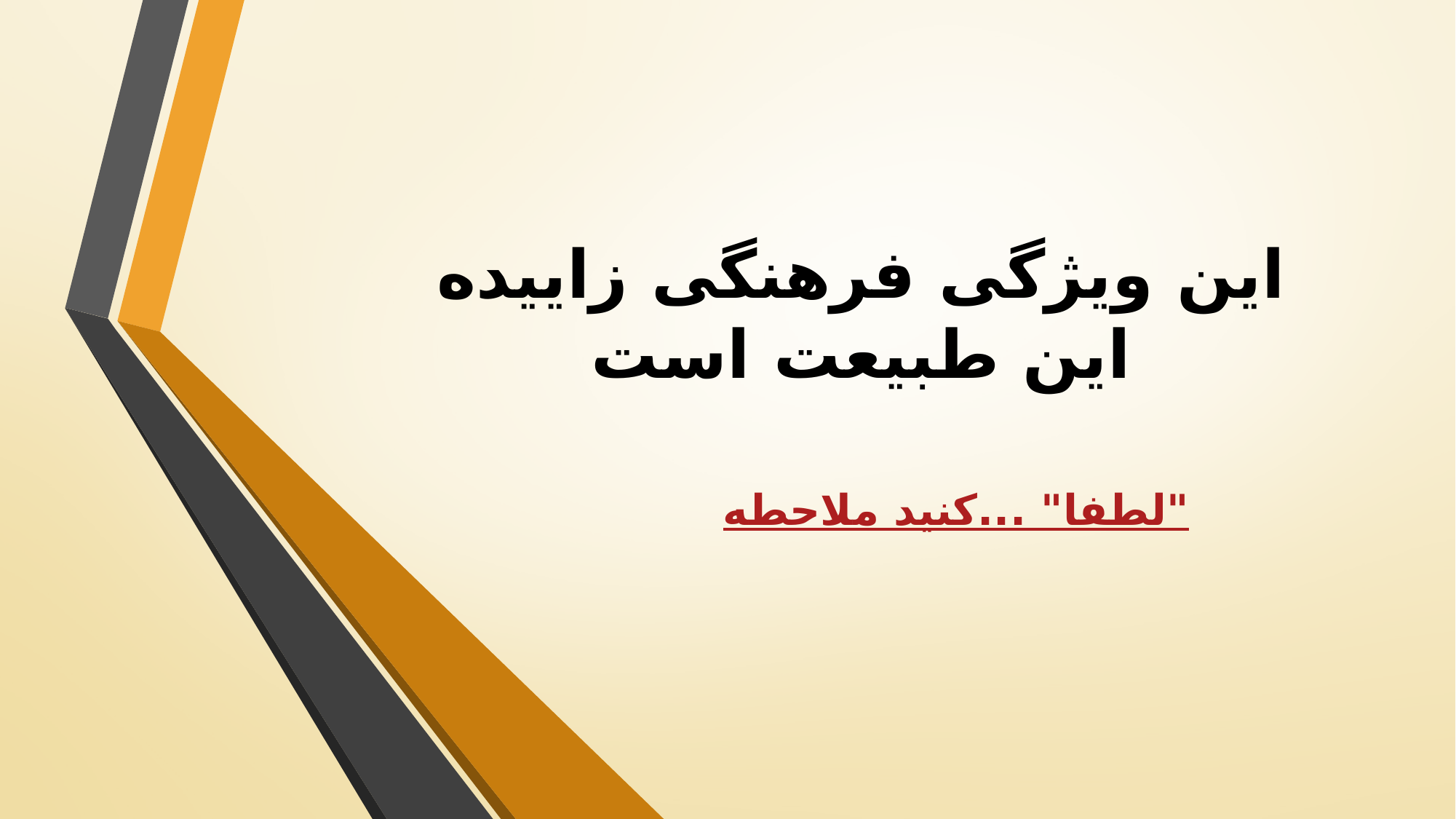

# این ویژگی فرهنگی زاییده این طبیعت است
ملاحطه کنید...
"لطفا"